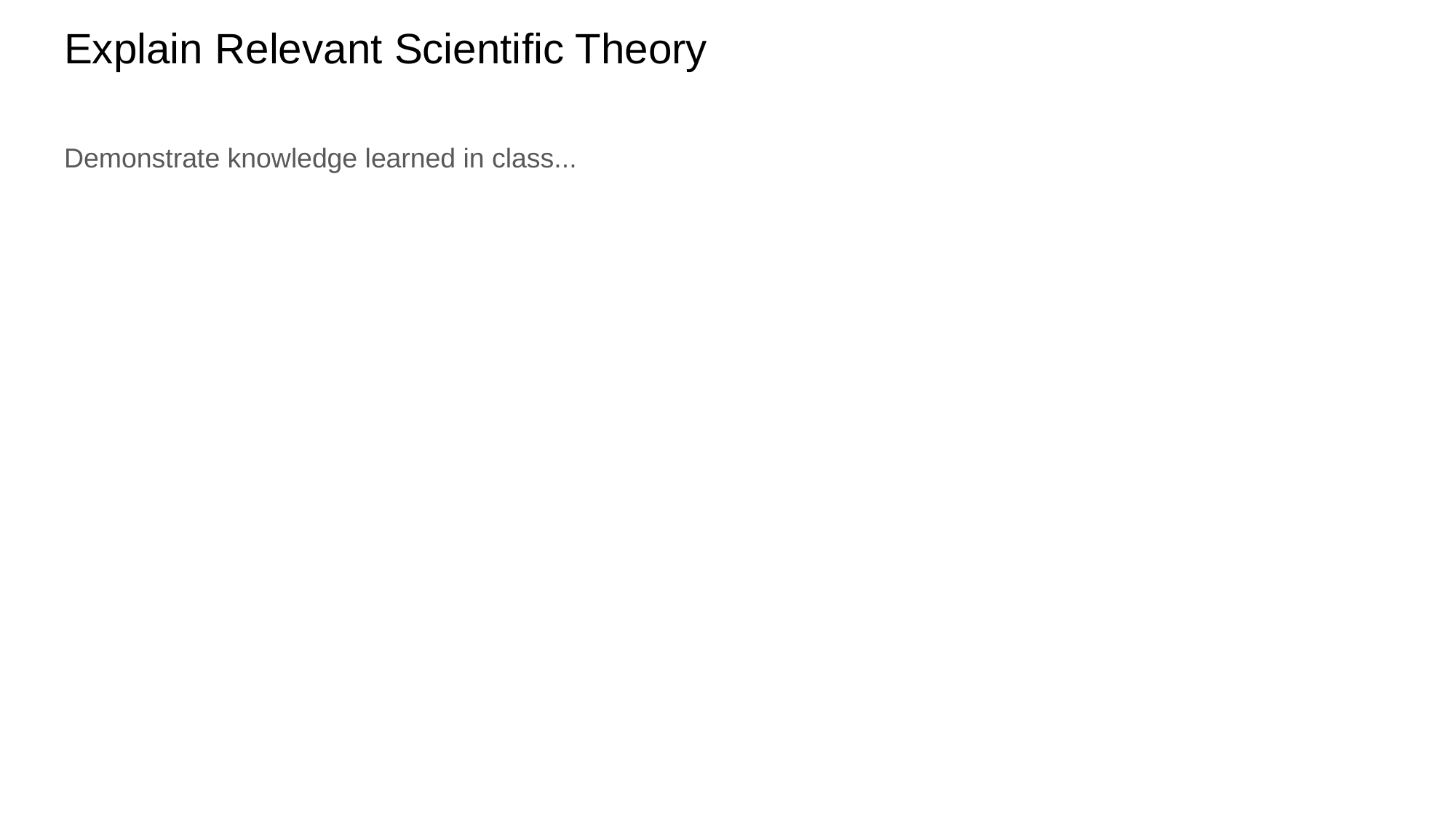

# Explain Relevant Scientific Theory
Demonstrate knowledge learned in class...